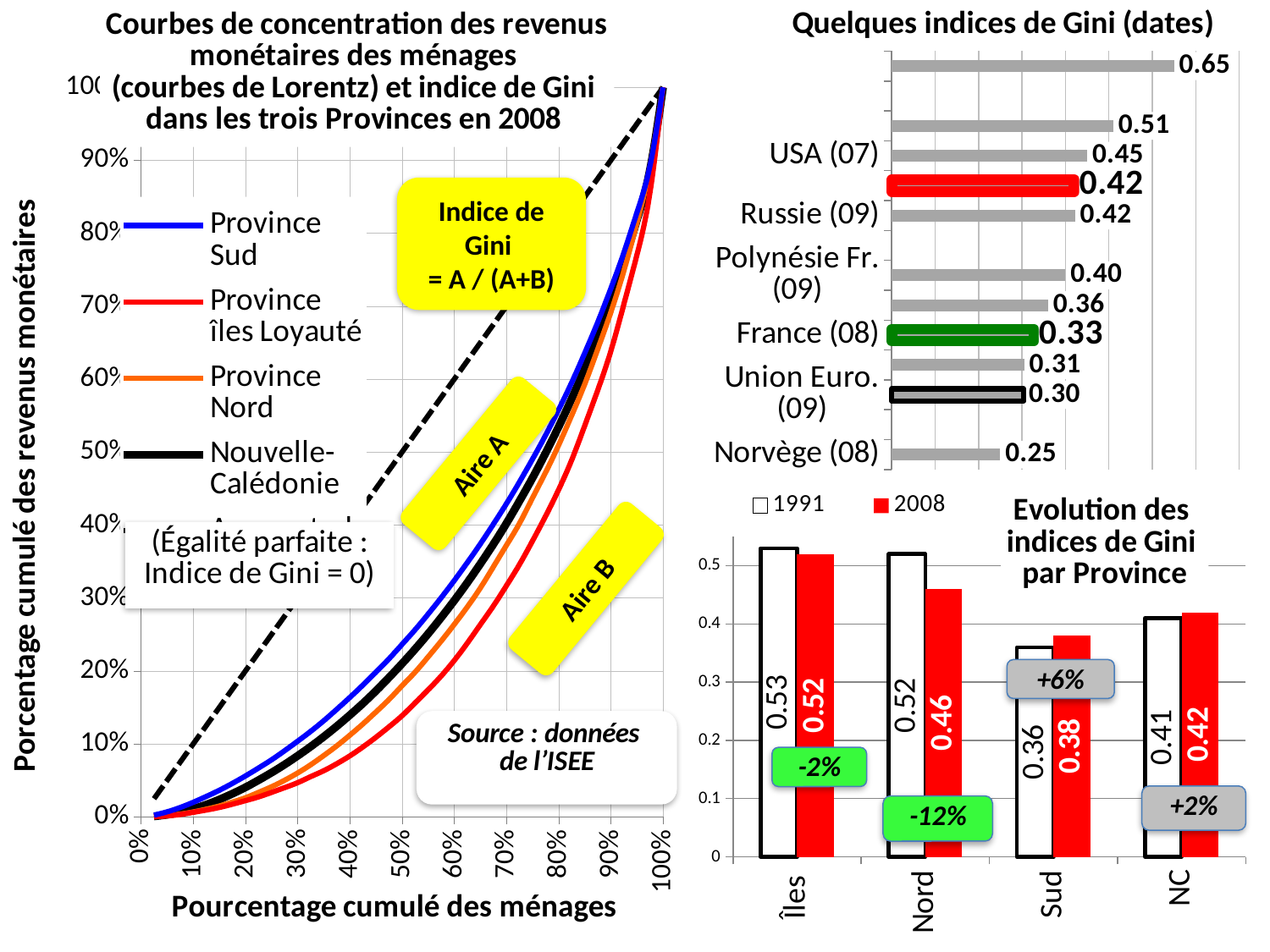

### Chart: Courbes de concentration des revenus monétaires des ménages
(courbes de Lorentz) et indice de Gini
dans les trois Provinces en 2008

| Category | Province Sud | Province îles Loyauté | Province Nord | Nouvelle-Calédonie | Axe central |
|---|---|---|---|---|---|

### Chart: Quelques indices de Gini (dates)

| Category |  |
|---|---|
| Norvège (08) | 0.25 |
|  | None |
| Union Euro. (09) | 0.304 |
| Australie (06) | 0.305 |
| France (08) | 0.327 |
| Nelle Zél. (99) | 0.36 |
| Polynésie Fr. (09) | 0.4 |
|  | None |
| Russie (09) | 0.422 |
| Nouv.-Caléd. (08) | 0.42 |
| USA (07) | 0.45 |
| Pap. N-Guin. (11) | 0.51 |
|  | None |
| Afr. du Sud (05) | 0.65 |
Indice de Gini
= A / (A+B)
Aire A

### Chart: Evolution des
indices de Gini
par Province

| Category | 1991 | 2008 |
|---|---|---|
|  Îles  | 0.53 | 0.52 |
| Nord | 0.52 | 0.46 |
| Sud | 0.36 | 0.38 |
| NC | 0.41 | 0.42 |
Aire B